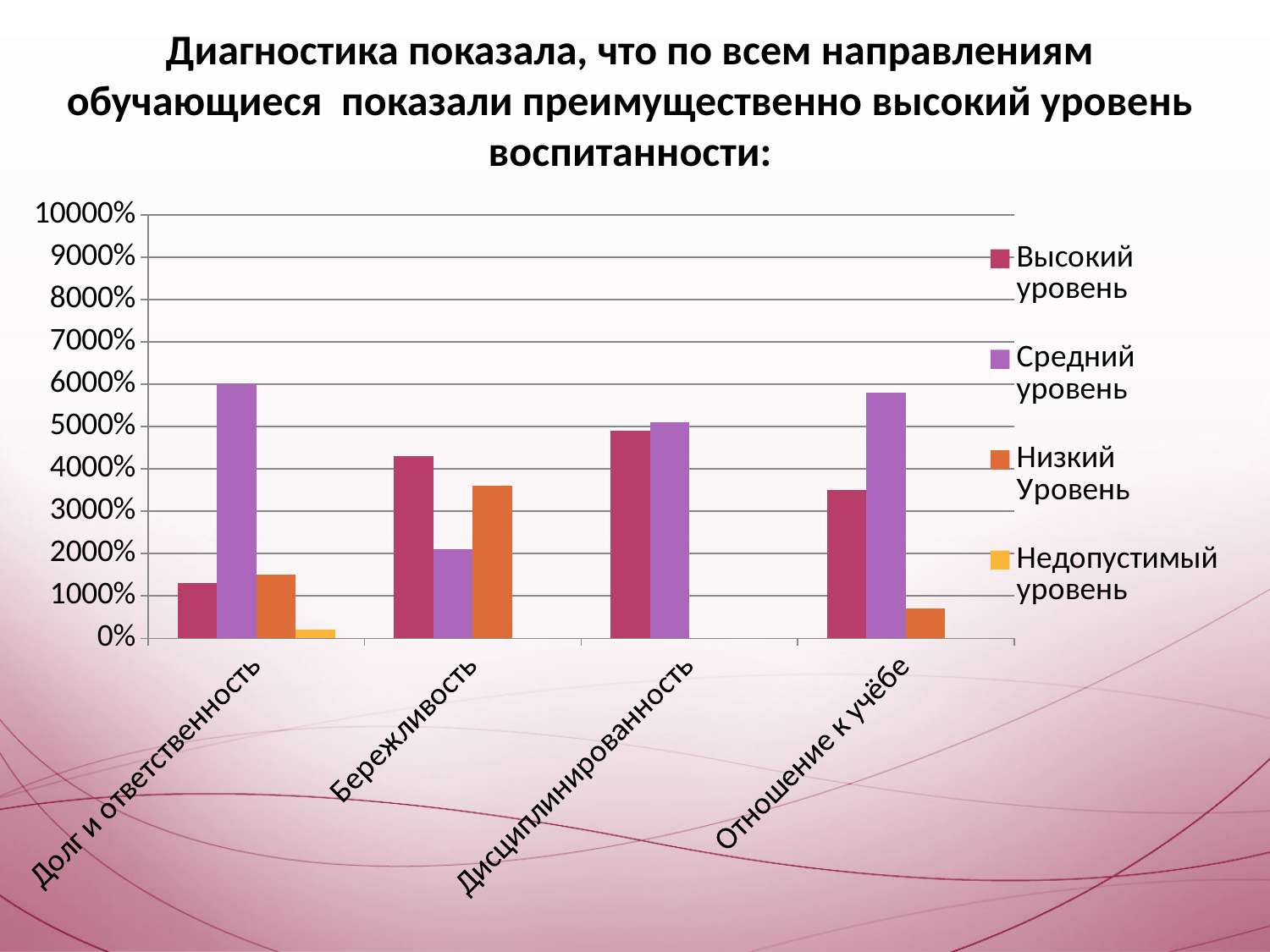

Диагностика показала, что по всем направлениям обучающиеся  показали преимущественно высокий уровень воспитанности:

### Chart

| Category | Высокий уровень | Средний уровень | Низкий Уровень | Недопустимый уровень |
|---|---|---|---|---|
| Долг и ответственность | 13.0 | 60.0 | 15.0 | 2.0 |
| Бережливость | 43.0 | 21.0 | 36.0 | 0.0 |
| Дисциплинированность | 49.0 | 51.0 | 0.0 | 0.0 |
| Отношение к учёбе | 35.0 | 58.0 | 7.0 | 0.0 |